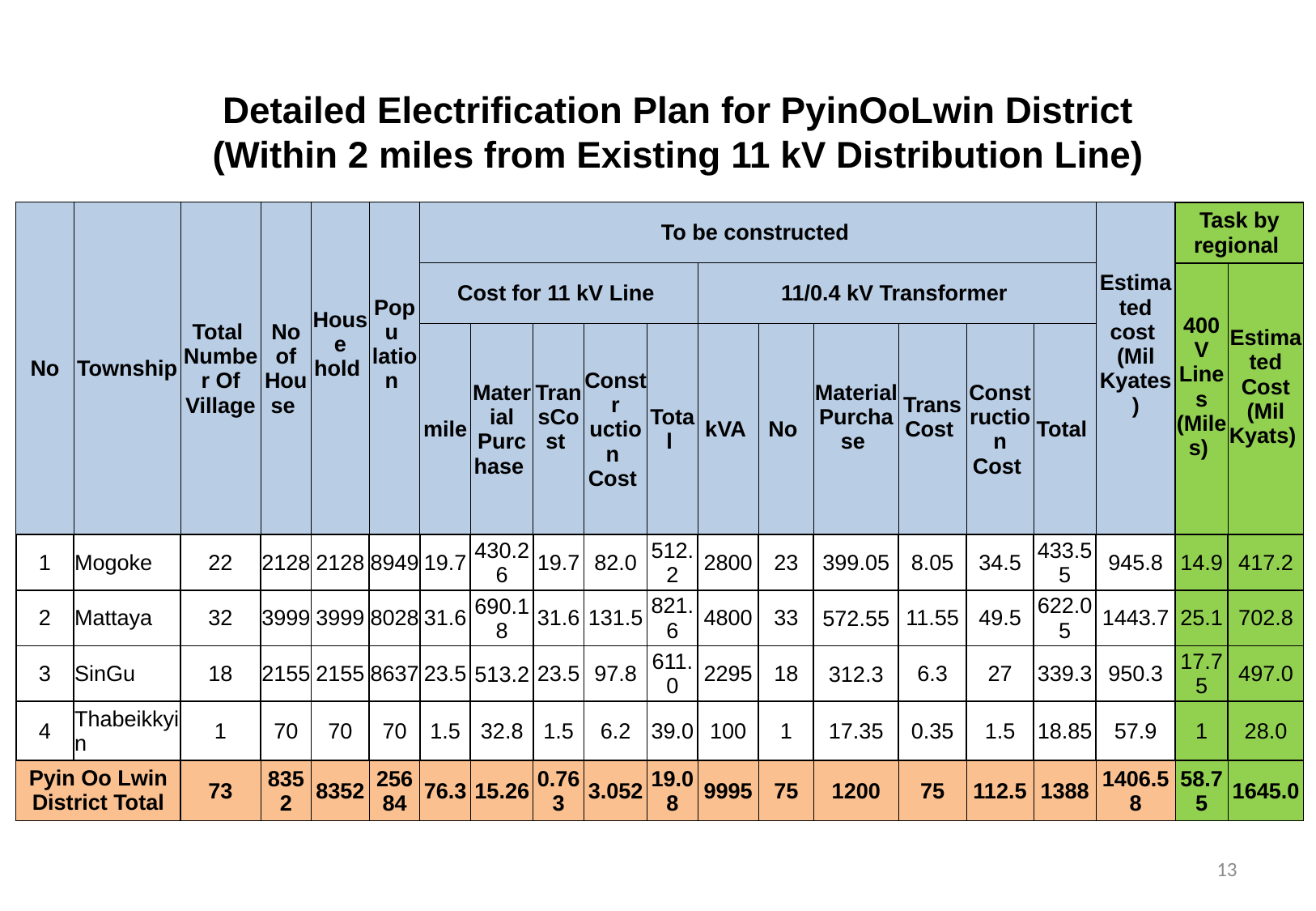

Detailed Electrification Plan for PyinOoLwin District
(Within 2 miles from Existing 11 kV Distribution Line)
| No | Township | Total Number Of Village | No of House | House hold | Popu lation | To be constructed |  |  |  |  |  |  |  |  |  |  | Estimated cost (Mil Kyates) | Task by regional |  |
| --- | --- | --- | --- | --- | --- | --- | --- | --- | --- | --- | --- | --- | --- | --- | --- | --- | --- | --- | --- |
|  |  |  |  |  |  | Cost for 11 kV Line |  |  |  |  | 11/0.4 kV Transformer |  |  |  |  |  |  | 400 V Lines (Miles) | Estimated Cost (Mil Kyats) |
|  |  |  |  |  |  | mile | Material Purchase | TransCost | Constr uction Cost | Total | kVA | No | Material Purchase | TransCost | Construction Cost | Total |  |  |  |
| 1 | Mogoke | 22 | 2128 | 2128 | 8949 | 19.7 | 430.26 | 19.7 | 82.0 | 512.2 | 2800 | 23 | 399.05 | 8.05 | 34.5 | 433.55 | 945.8 | 14.9 | 417.2 |
| 2 | Mattaya | 32 | 3999 | 3999 | 8028 | 31.6 | 690.18 | 31.6 | 131.5 | 821.6 | 4800 | 33 | 572.55 | 11.55 | 49.5 | 622.05 | 1443.7 | 25.1 | 702.8 |
| 3 | SinGu | 18 | 2155 | 2155 | 8637 | 23.5 | 513.2 | 23.5 | 97.8 | 611.0 | 2295 | 18 | 312.3 | 6.3 | 27 | 339.3 | 950.3 | 17.75 | 497.0 |
| 4 | Thabeikkyin | 1 | 70 | 70 | 70 | 1.5 | 32.8 | 1.5 | 6.2 | 39.0 | 100 | 1 | 17.35 | 0.35 | 1.5 | 18.85 | 57.9 | 1 | 28.0 |
| Pyin Oo Lwin District Total |  | 73 | 8352 | 8352 | 25684 | 76.3 | 15.26 | 0.763 | 3.052 | 19.08 | 9995 | 75 | 1200 | 75 | 112.5 | 1388 | 1406.58 | 58.75 | 1645.0 |
13